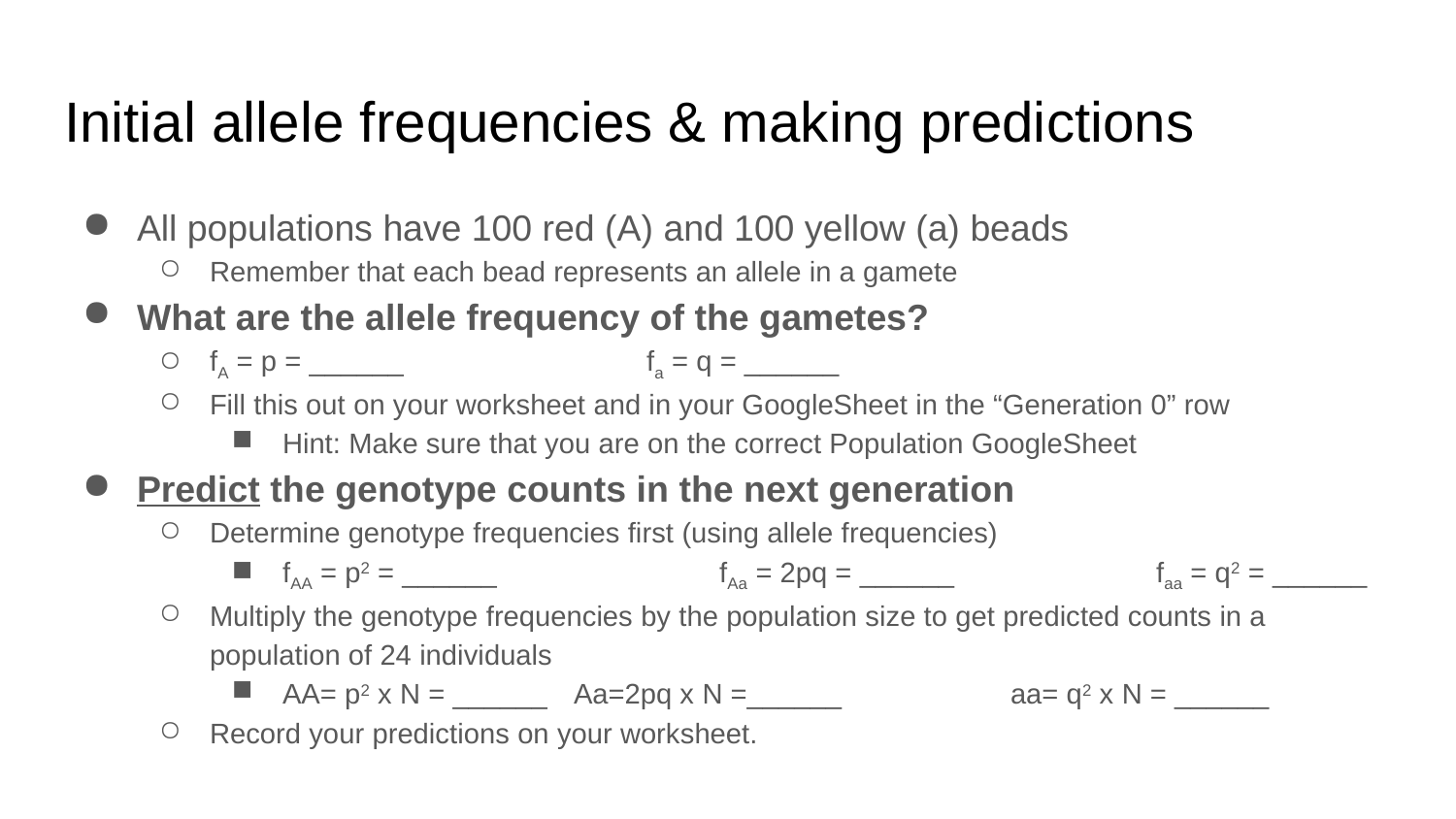

# Initial allele frequencies & making predictions
All populations have 100 red (A) and 100 yellow (a) beads
Remember that each bead represents an allele in a gamete
What are the allele frequency of the gametes?
fA = p = ______		fa = q = ______
Fill this out on your worksheet and in your GoogleSheet in the “Generation 0” row
Hint: Make sure that you are on the correct Population GoogleSheet
Predict the genotype counts in the next generation
Determine genotype frequencies first (using allele frequencies)
fAA = p2 = ______		fAa = 2pq = ______		faa = q2 = ______
Multiply the genotype frequencies by the population size to get predicted counts in a population of 24 individuals
AA= p2 x N = ______	Aa=2pq x N =______		aa= q2 x N = ______
Record your predictions on your worksheet.